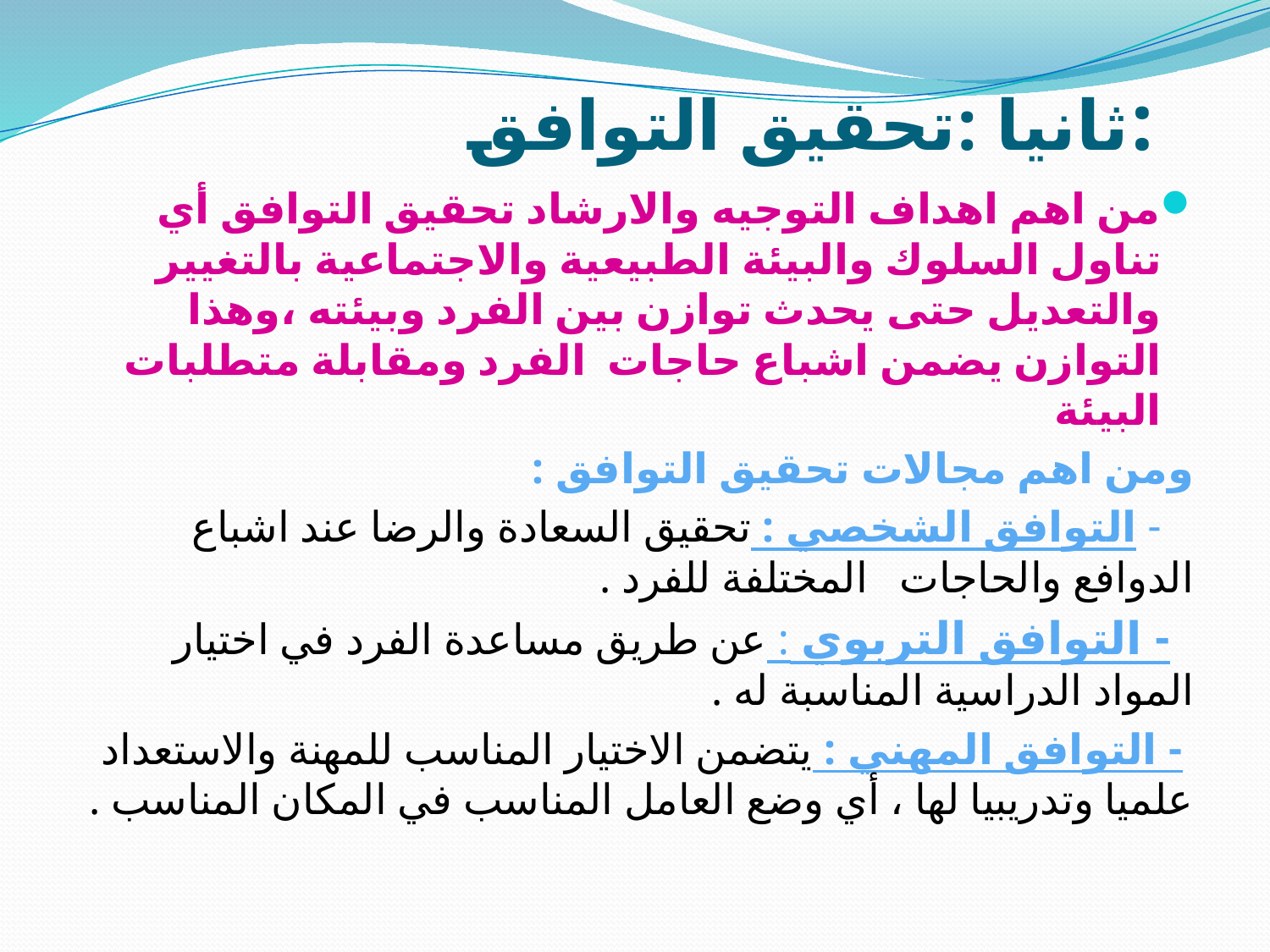

# :ثانيا :تحقيق التوافق
من اهم اهداف التوجيه والارشاد تحقيق التوافق أي تناول السلوك والبيئة الطبيعية والاجتماعية بالتغيير والتعديل حتى يحدث توازن بين الفرد وبيئته ،وهذا التوازن يضمن اشباع حاجات  الفرد ومقابلة متطلبات البيئة
ومن اهم مجالات تحقيق التوافق :
   - التوافق الشخصي : تحقيق السعادة والرضا عند اشباع الدوافع والحاجات   المختلفة للفرد .
  - التوافق التربوي : عن طريق مساعدة الفرد في اختيار المواد الدراسية المناسبة له .
 - التوافق المهني : يتضمن الاختيار المناسب للمهنة والاستعداد علميا وتدريبيا لها ، أي وضع العامل المناسب في المكان المناسب .